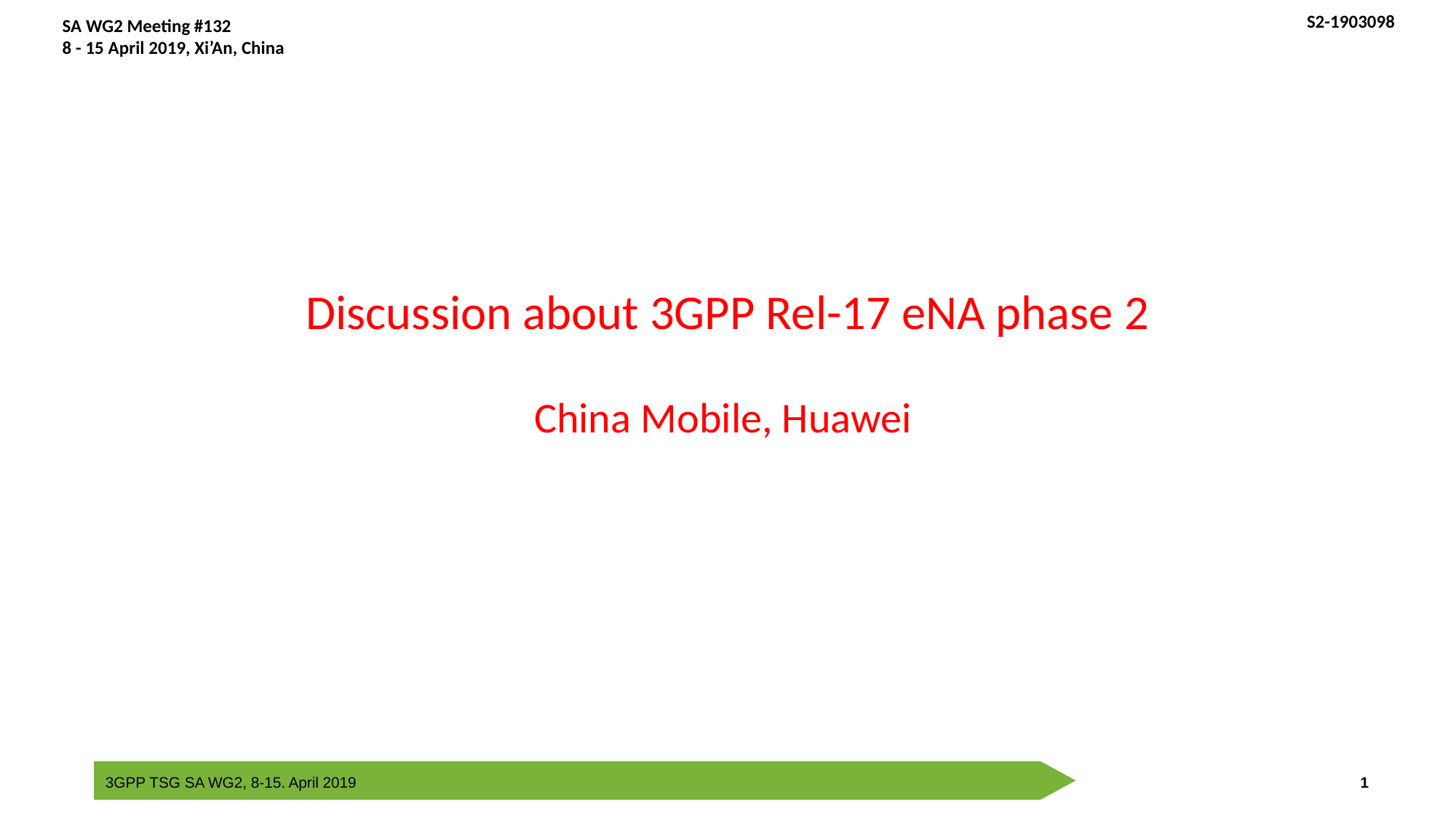

# Discussion about 3GPP Rel-17 eNA phase 2 China Mobile, Huawei